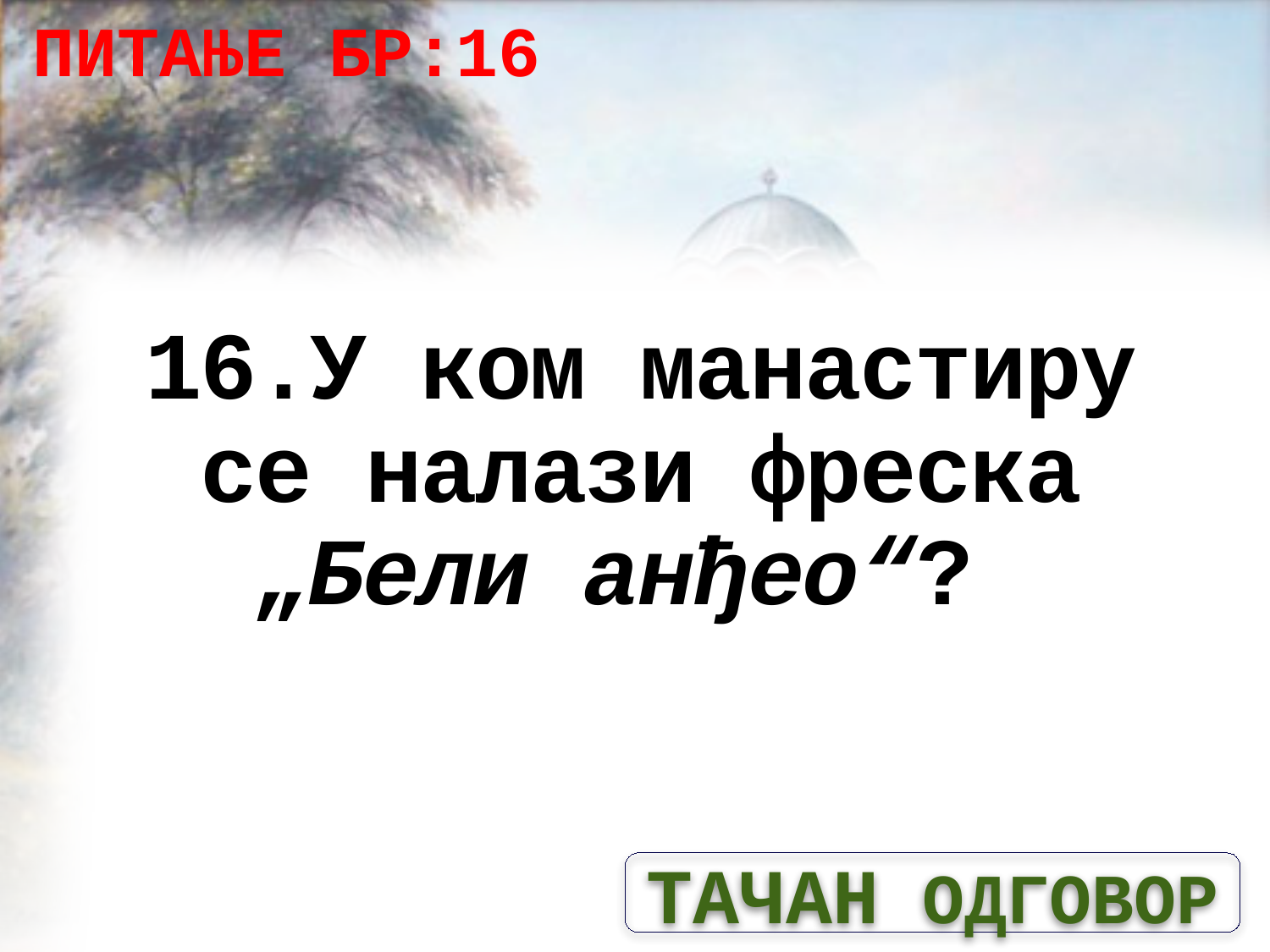

ПИТАЊЕ БР:16
# 16.У ком манастиру се налази фреска „Бели анђео“?
ТАЧАН ОДГОВОР